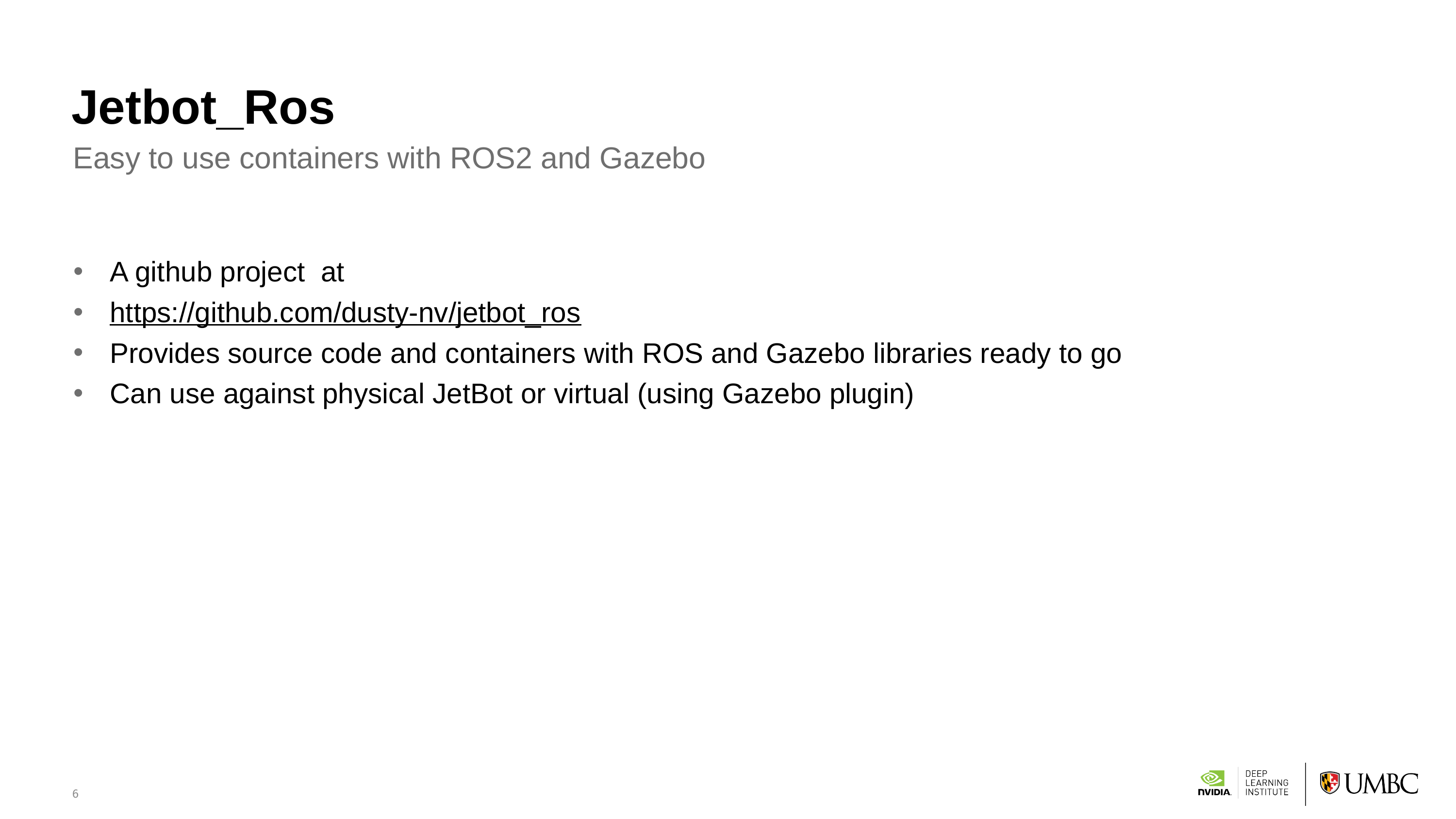

# Jetbot_Ros
Easy to use containers with ROS2 and Gazebo
A github project  at
https://github.com/dusty-nv/jetbot_ros
Provides source code and containers with ROS and Gazebo libraries ready to go
Can use against physical JetBot or virtual (using Gazebo plugin)